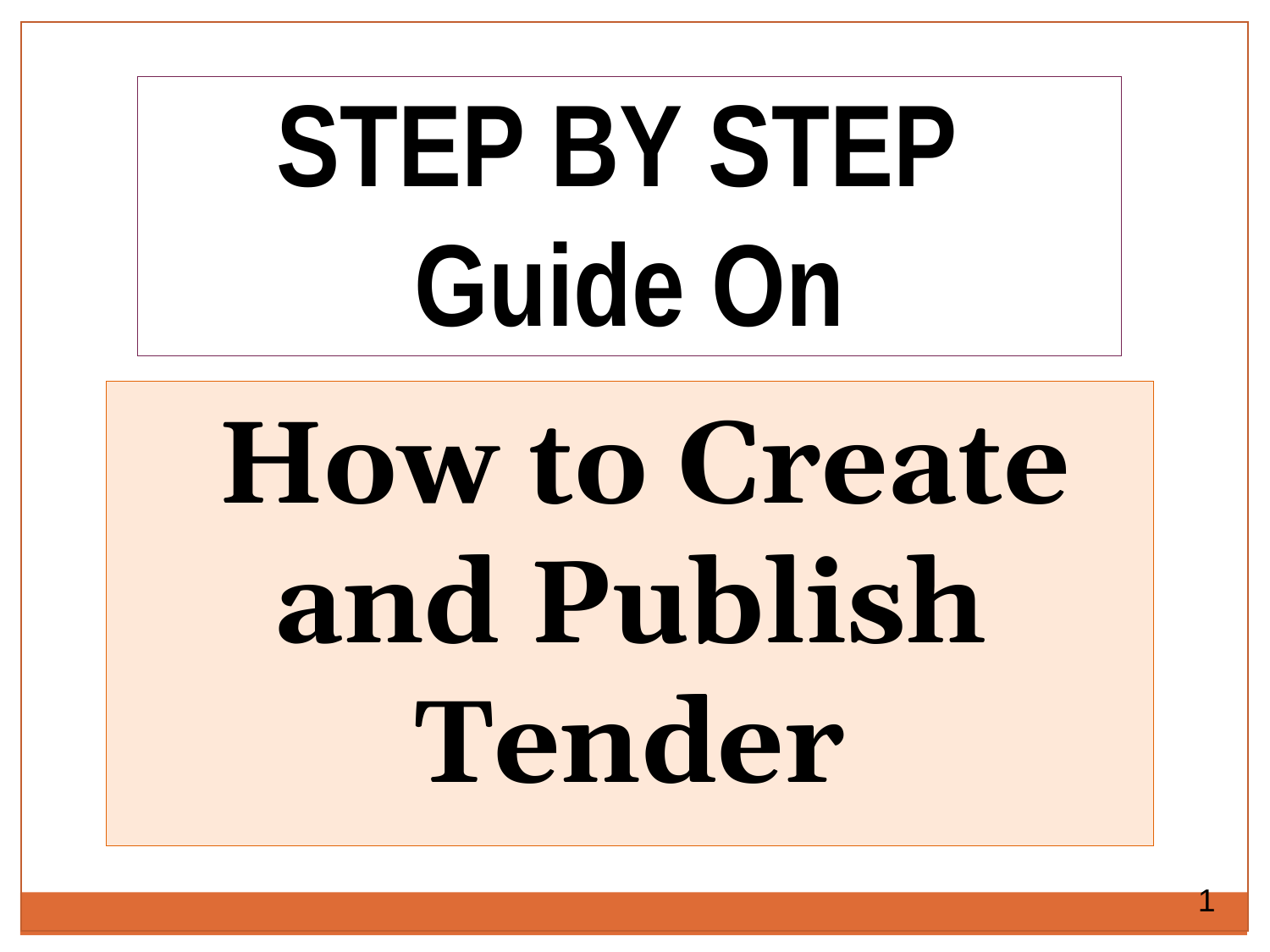

STEP BY STEP
Guide On
 How to Create and Publish Tender
1